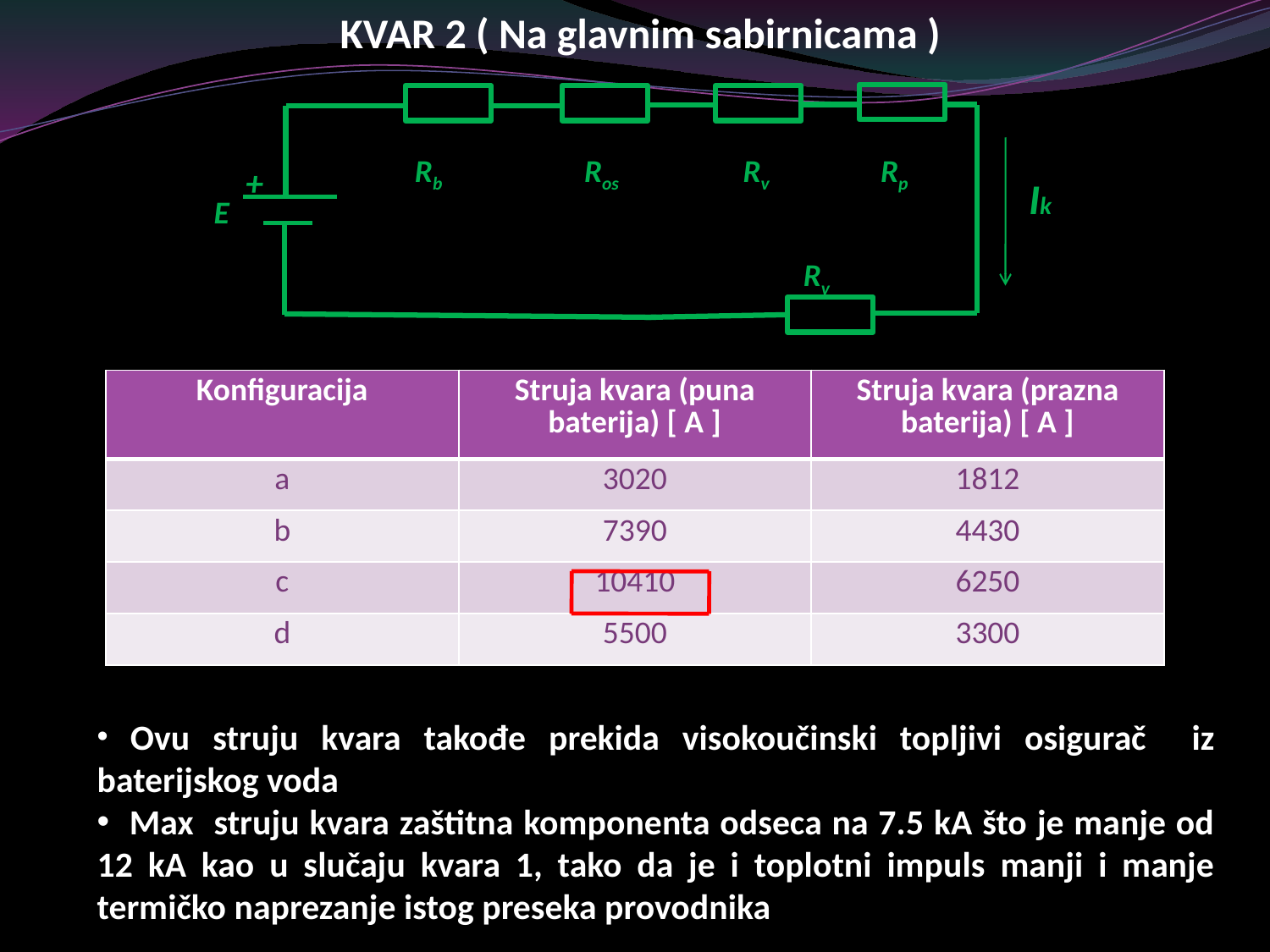

KVAR 2 ( Na glavnim sabirnicama )

Rv

Rb
Ros
Rv
Rp
+
Ik
E
| Konfiguracija | Struja kvara (puna baterija) [ A ] | Struja kvara (prazna baterija) [ A ] |
| --- | --- | --- |
| a | 3020 | 1812 |
| b | 7390 | 4430 |
| c | 10410 | 6250 |
| d | 5500 | 3300 |
 Ovu struju kvara takođe prekida visokoučinski topljivi osigurač  iz baterijskog voda
  Max  struju kvara zaštitna komponenta odseca na 7.5 kA što je manje od 12 kA kao u slučaju kvara 1, tako da je i toplotni impuls manji i manje termičko naprezanje istog preseka provodnika